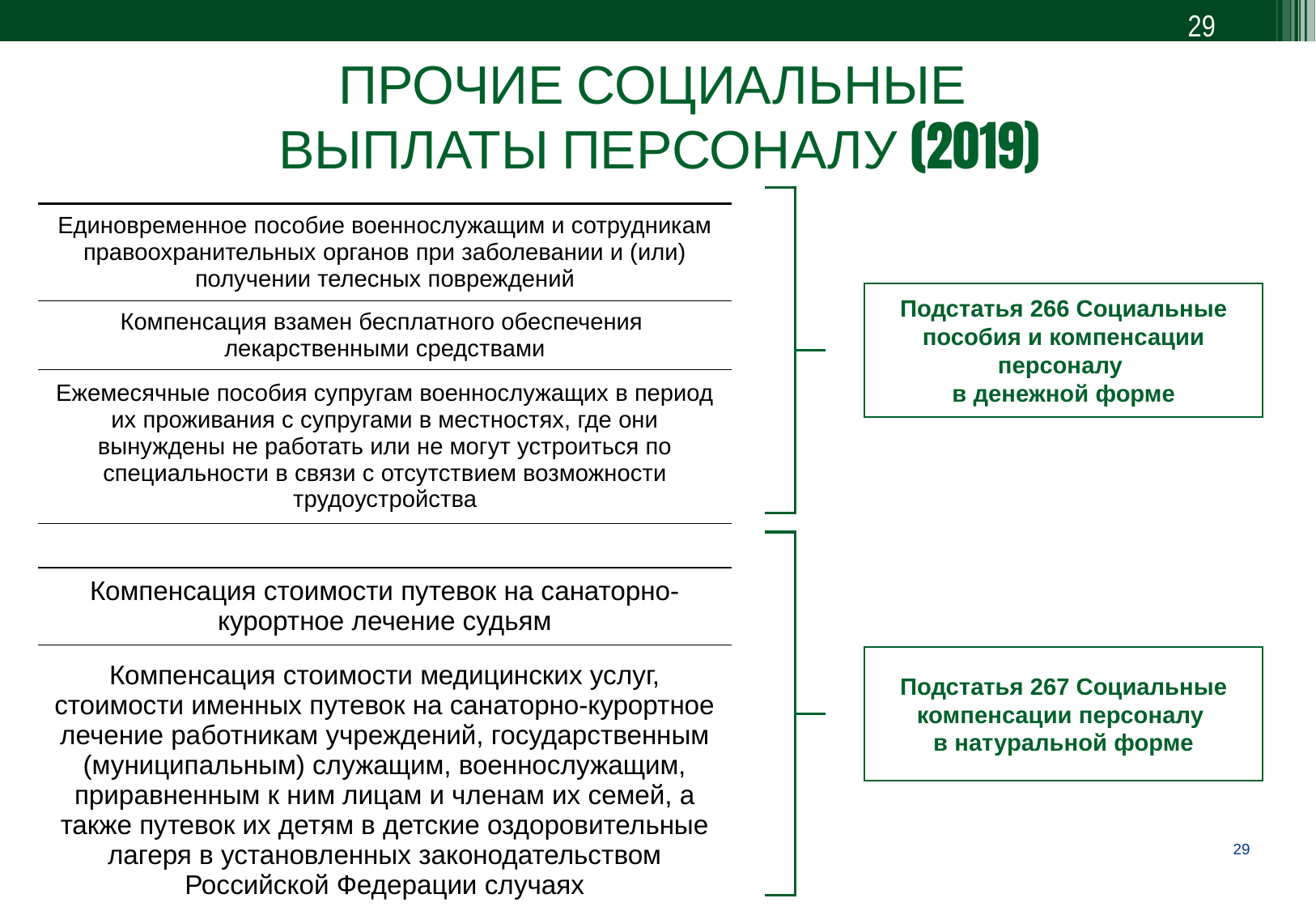

29
ПРОЧИЕ СОЦИАЛЬНЫЕ
ВЫПЛАТЫ ПЕРСОНАЛУ (2019)
|  |  |
| --- | --- |
| Единовременное пособие военнослужащим и сотрудникам правоохранительных органов при заболевании и (или) получении телесных повреждений |  |
| Компенсация взамен бесплатного обеспечения лекарственными средствами |  |
| Ежемесячные пособия супругам военнослужащих в период их проживания с супругами в местностях, где они вынуждены не работать или не могут устроиться по специальности в связи с отсутствием возможности трудоустройства |  |
|  |  |
| Компенсация стоимости путевок на санаторно-курортное лечение судьям |  |
| Компенсация стоимости медицинских услуг, стоимости именных путевок на санаторно-курортное лечение работникам учреждений, государственным (муниципальным) служащим, военнослужащим, приравненным к ним лицам и членам их семей, а также путевок их детям в детские оздоровительные лагеря в установленных законодательством Российской Федерации случаях |  |

Подстатья 266 Социальные пособия и компенсации персоналу
в денежной форме

Подстатья 267 Социальные компенсации персоналу
в натуральной форме